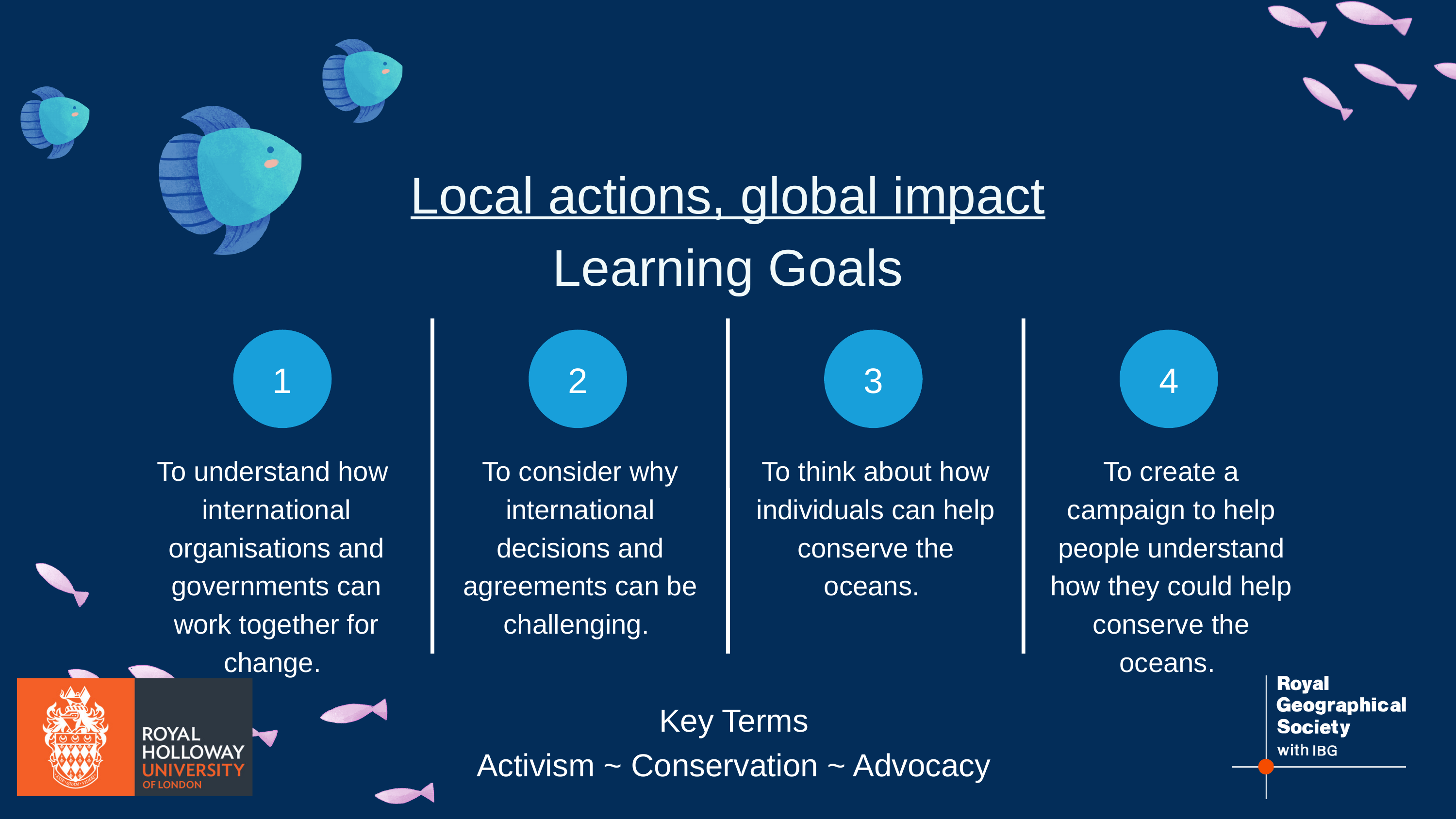

Local actions, global impact
Learning Goals

1

2

3

4
To understand how  international organisations and governments can work together for change.
To consider why international decisions and agreements can be challenging.
To think about how individuals can help conserve the oceans.
To create a campaign to help people understand how they could help conserve the oceans.

Key Terms
Activism ~ Conservation ~ Advocacy